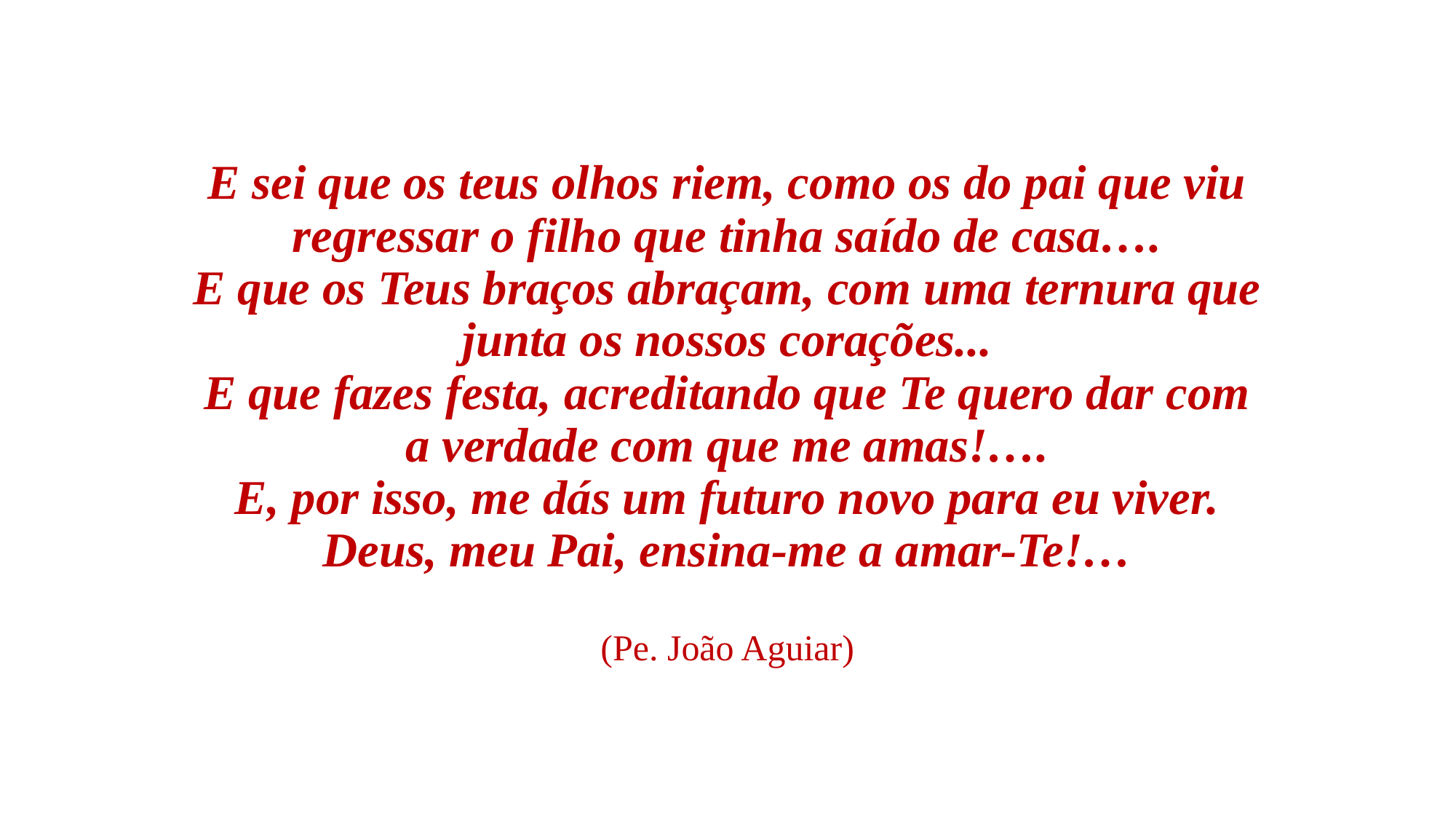

# E sei que os teus olhos riem, como os do pai que viu regressar o filho que tinha saído de casa…. E que os Teus braços abraçam, com uma ternura que junta os nossos corações... E que fazes festa, acreditando que Te quero dar com a verdade com que me amas!…. E, por isso, me dás um futuro novo para eu viver. Deus, meu Pai, ensina-me a amar-Te!… (Pe. João Aguiar)